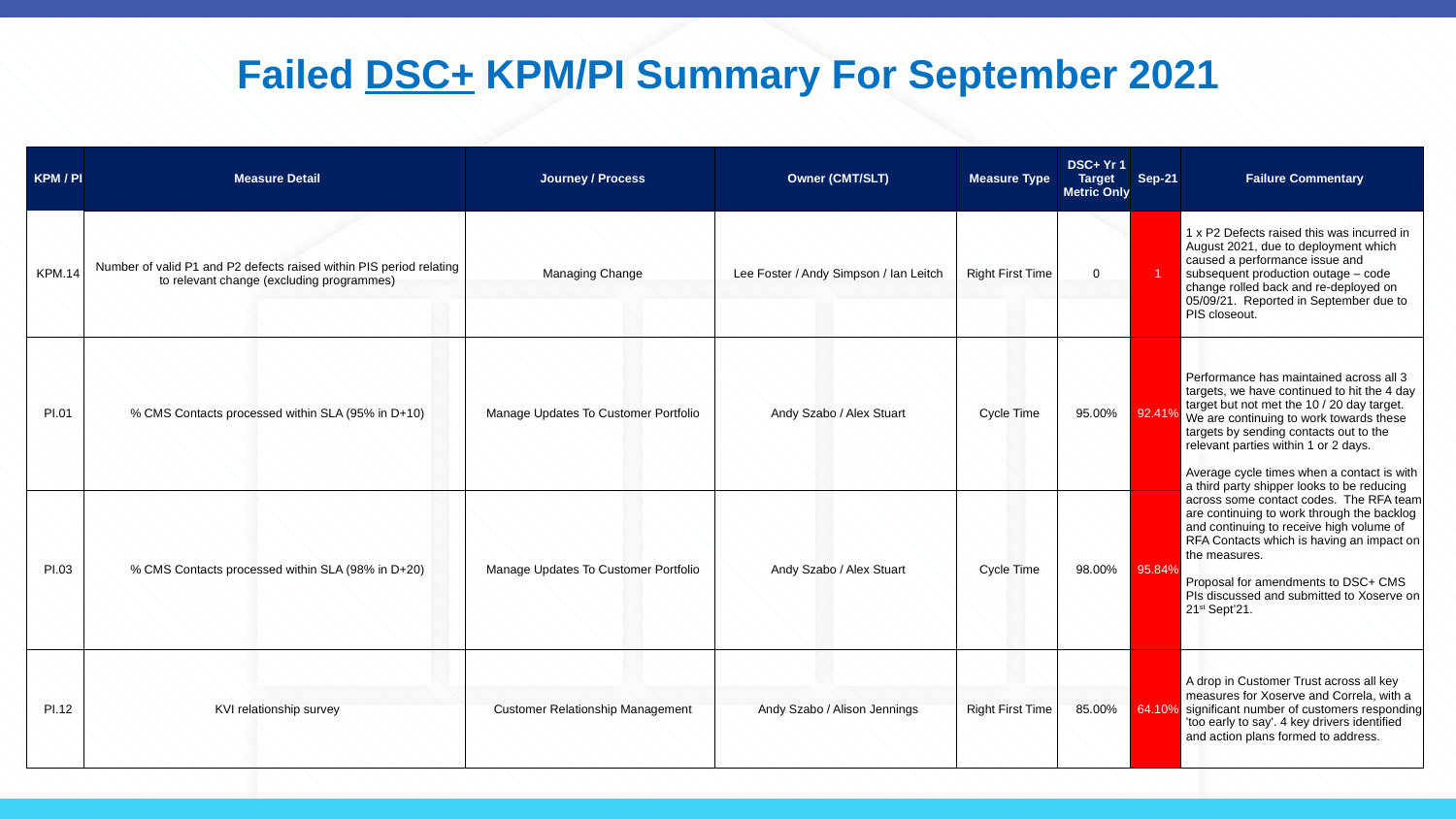

Failed DSC+ KPM/PI Summary For September 2021
| KPM / PI | Measure Detail | Journey / Process | Owner (CMT/SLT) | Measure Type | DSC+ Yr 1 Target Metric Only | Sep-21 | Failure Commentary |
| --- | --- | --- | --- | --- | --- | --- | --- |
| KPM.14 | Number of valid P1 and P2 defects raised within PIS period relating to relevant change (excluding programmes) | Managing Change | Lee Foster / Andy Simpson / Ian Leitch | Right First Time | 0 | 1 | 1 x P2 Defects raised this was incurred in August 2021, due to deployment which caused a performance issue and subsequent production outage – code change rolled back and re-deployed on 05/09/21. Reported in September due to PIS closeout. |
| PI.01 | % CMS Contacts processed within SLA (95% in D+10) | Manage Updates To Customer Portfolio | Andy Szabo / Alex Stuart | Cycle Time | 95.00% | 92.41% | Performance has maintained across all 3 targets, we have continued to hit the 4 day target but not met the 10 / 20 day target. We are continuing to work towards these targets by sending contacts out to the relevant parties within 1 or 2 days. Average cycle times when a contact is with a third party shipper looks to be reducing across some contact codes. The RFA team are continuing to work through the backlog and continuing to receive high volume of RFA Contacts which is having an impact on the measures. Proposal for amendments to DSC+ CMS PIs discussed and submitted to Xoserve on 21st Sept’21. |
| PI.03 | % CMS Contacts processed within SLA (98% in D+20) | Manage Updates To Customer Portfolio | Andy Szabo / Alex Stuart | Cycle Time | 98.00% | 95.84% | Performance has maintained across all 3 targets, we have continued to hit the 4 day target but not met the 10 / 20 day target. We are continuing to work towards these targets by sending contacts out to the relevant parties within 1 or 2 days. Average cycle times when a contact is with a third party shipper looks to be reducing across some contact codes. The RFA team are continuing to work through the backlog and continuing to receive high volume of RFA Contacts which is having an impact on the measures. |
| PI.12 | KVI relationship survey | Customer Relationship Management | Andy Szabo / Alison Jennings | Right First Time | 85.00% | 64.10% | A drop in Customer Trust across all key measures for Xoserve and Correla, with a significant number of customers responding 'too early to say'. 4 key drivers identified and action plans formed to address. |